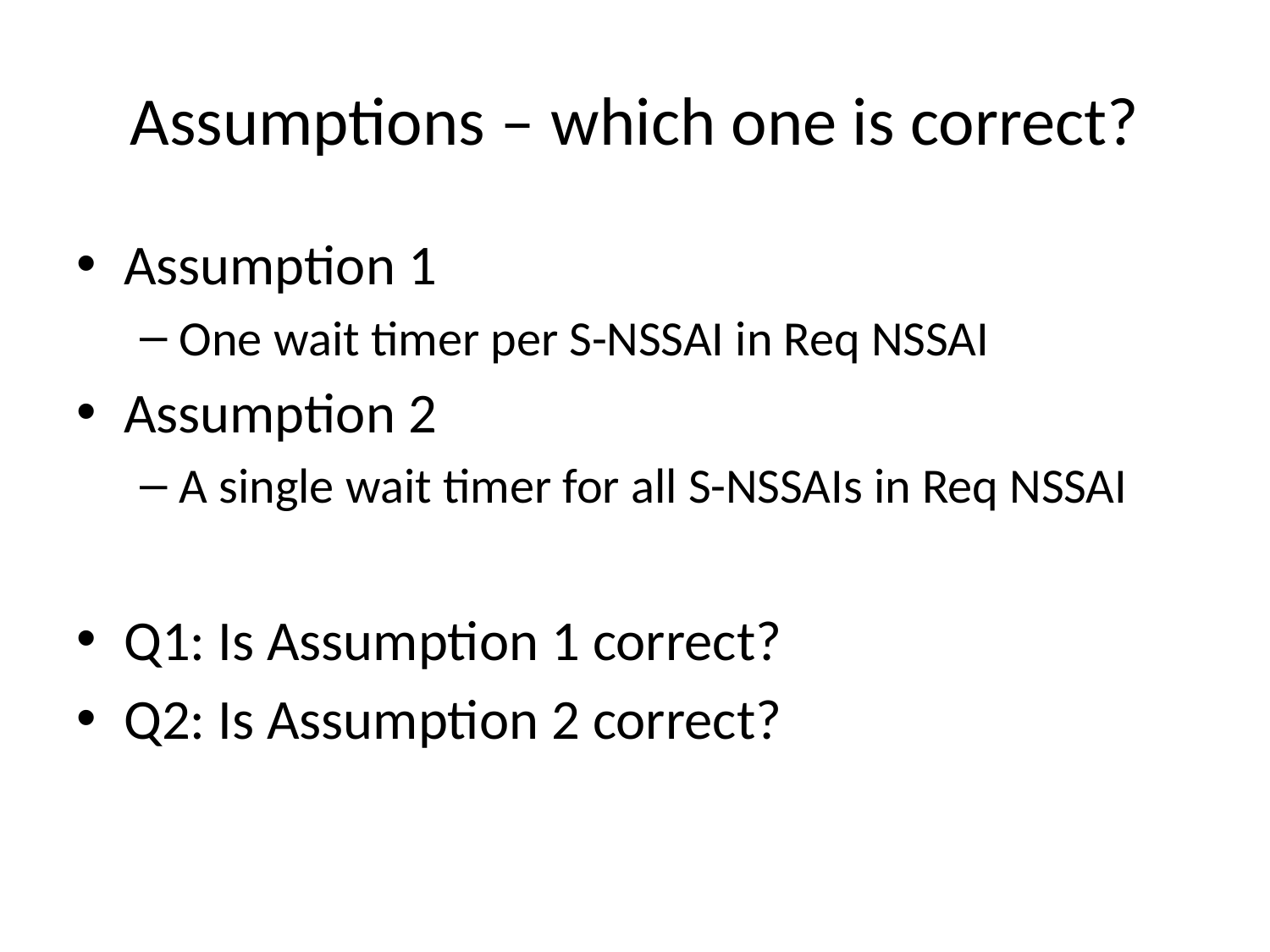

# Assumptions – which one is correct?
Assumption 1
One wait timer per S-NSSAI in Req NSSAI
Assumption 2
A single wait timer for all S-NSSAIs in Req NSSAI

Q1: Is Assumption 1 correct?
Q2: Is Assumption 2 correct?